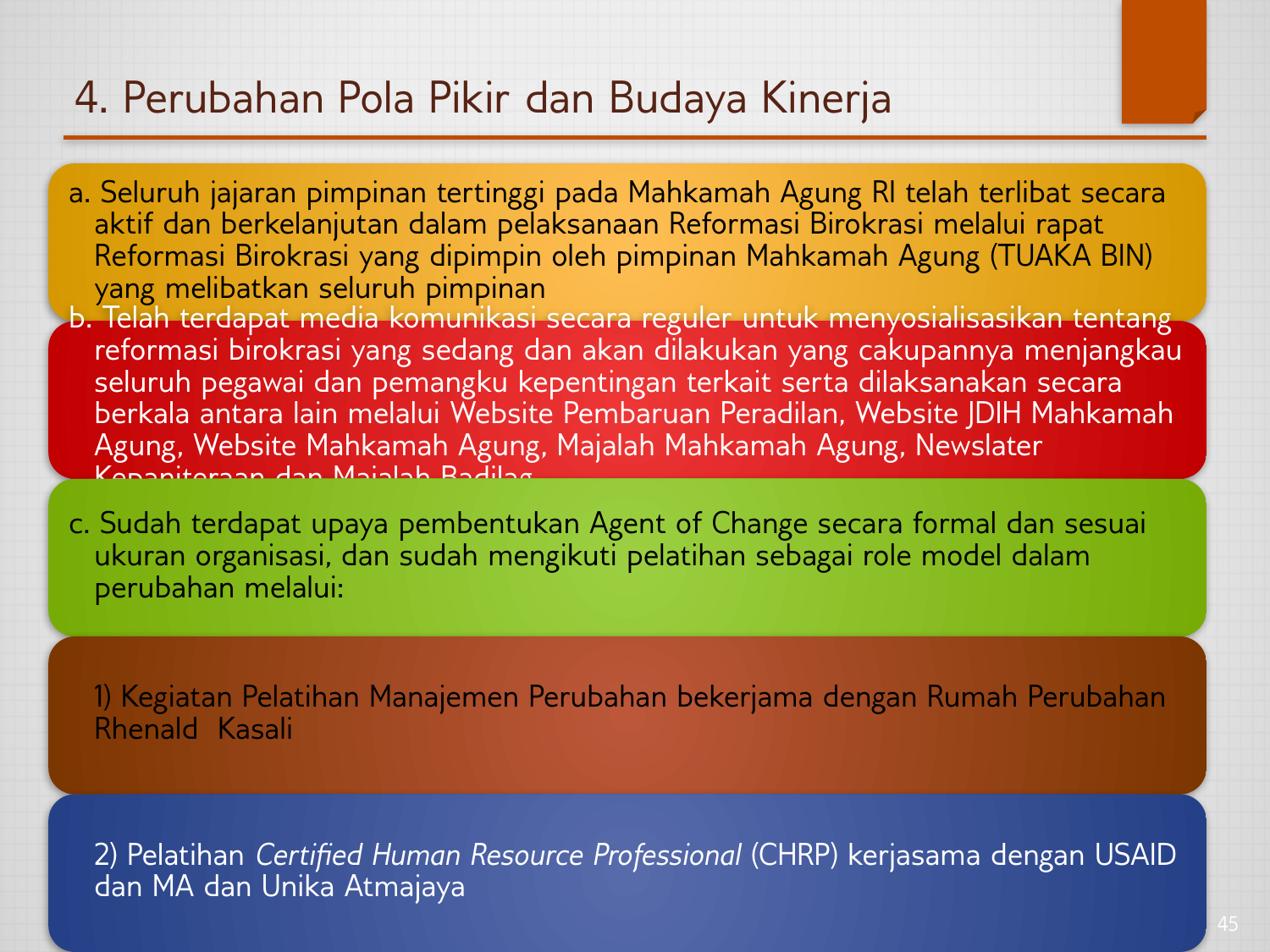

# 4. Perubahan Pola Pikir dan Budaya Kinerja
a. Seluruh jajaran pimpinan tertinggi pada Mahkamah Agung RI telah terlibat secara aktif dan berkelanjutan dalam pelaksanaan Reformasi Birokrasi melalui rapat Reformasi Birokrasi yang dipimpin oleh pimpinan Mahkamah Agung (TUAKA BIN) yang melibatkan seluruh pimpinan
b. Telah terdapat media komunikasi secara reguler untuk menyosialisasikan tentang reformasi birokrasi yang sedang dan akan dilakukan yang cakupannya menjangkau seluruh pegawai dan pemangku kepentingan terkait serta dilaksanakan secara berkala antara lain melalui Website Pembaruan Peradilan, Website JDIH Mahkamah Agung, Website Mahkamah Agung, Majalah Mahkamah Agung, Newslater Kepaniteraan dan Majalah Badilag
c. Sudah terdapat upaya pembentukan Agent of Change secara formal dan sesuai ukuran organisasi, dan sudah mengikuti pelatihan sebagai role model dalam  perubahan melalui:
1) Kegiatan Pelatihan Manajemen Perubahan bekerjama dengan Rumah Perubahan Rhenald  Kasali
2) Pelatihan Certified Human Resource Professional (CHRP) kerjasama dengan USAID dan MA dan Unika Atmajaya
45